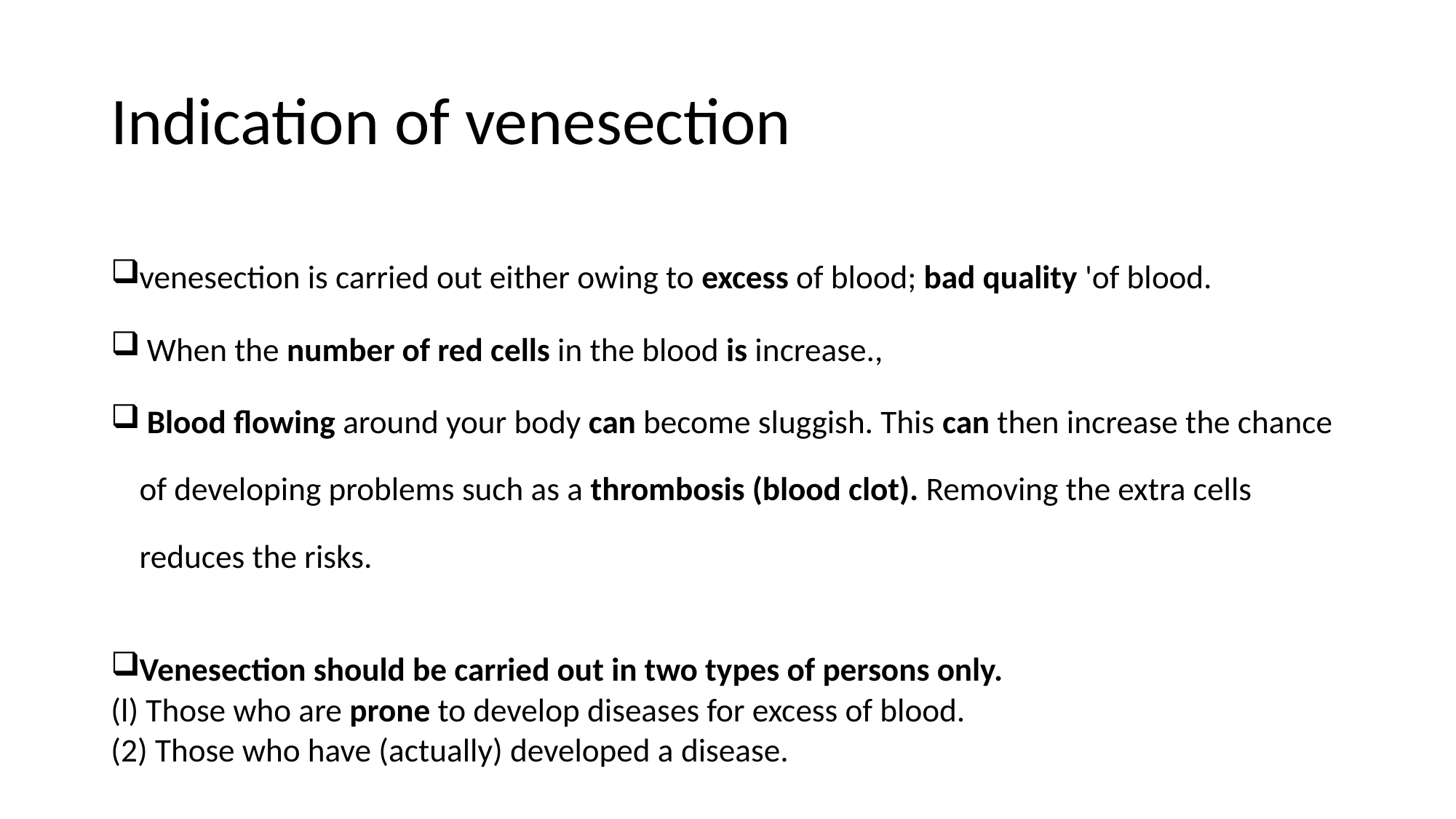

# Indication of venesection

venesection is carried out either owing to excess of blood; bad quality 'of blood.
 When the number of red cells in the blood is increase.,
 Blood flowing around your body can become sluggish. This can then increase the chance of developing problems such as a thrombosis (blood clot). Removing the extra cells reduces the risks.

Venesection should be carried out in two types of persons only.
(l) Those who are prone to develop diseases for excess of blood.
(2) Those who have (actually) developed a disease.